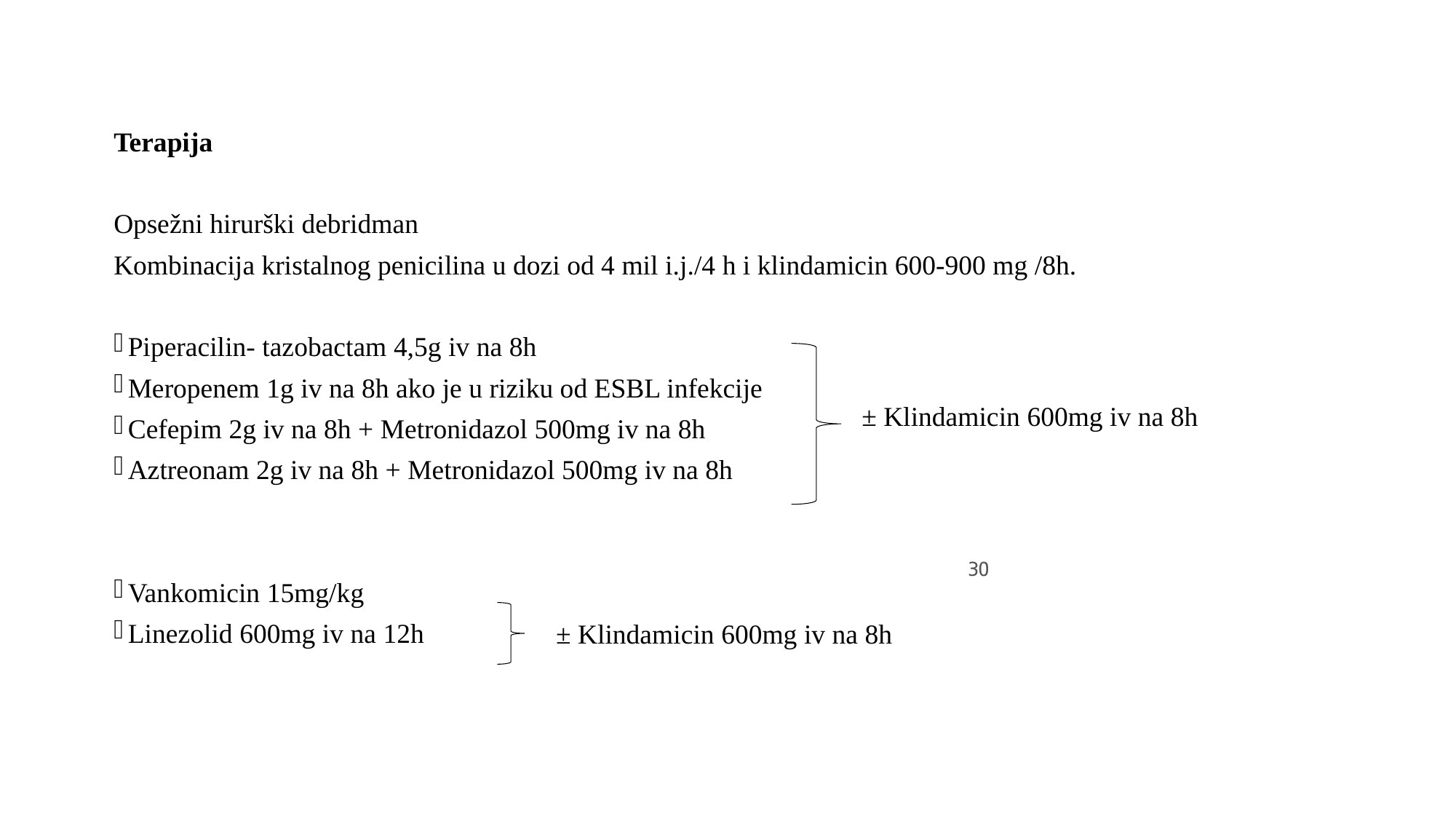

Terapija

Opsežni hirurški debridman
Kombinacija kristalnog penicilina u dozi od 4 mil i.j./4 h i klindamicin 600-900 mg /8h.

Piperacilin- tazobactam 4,5g iv na 8h
Meropenem 1g iv na 8h ako je u riziku od ESBL infekcije
Cefepim 2g iv na 8h + Metronidazol 500mg iv na 8h
Aztreonam 2g iv na 8h + Metronidazol 500mg iv na 8h

Vankomicin 15mg/kg
Linezolid 600mg iv na 12h

± Klindamicin 600mg iv na 8h
30

± Klindamicin 600mg iv na 8h